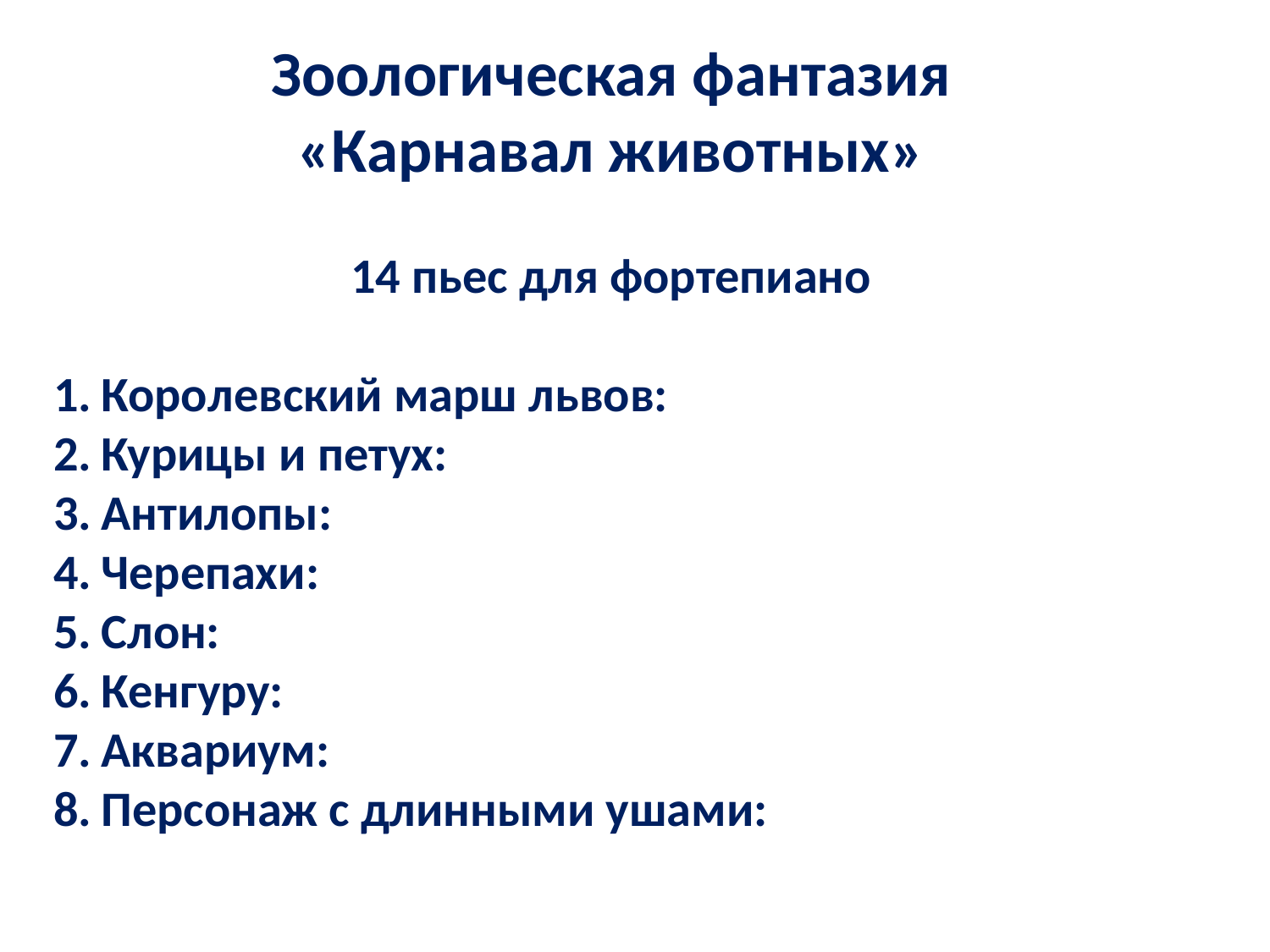

Зоологическая фантазия
«Карнавал животных»

14 пьес для фортепиано

Королевский марш львов:
Курицы и петух:
Антилопы:
Черепахи:
Слон:
Кенгуру:
Аквариум:
Персонаж с длинными ушами: